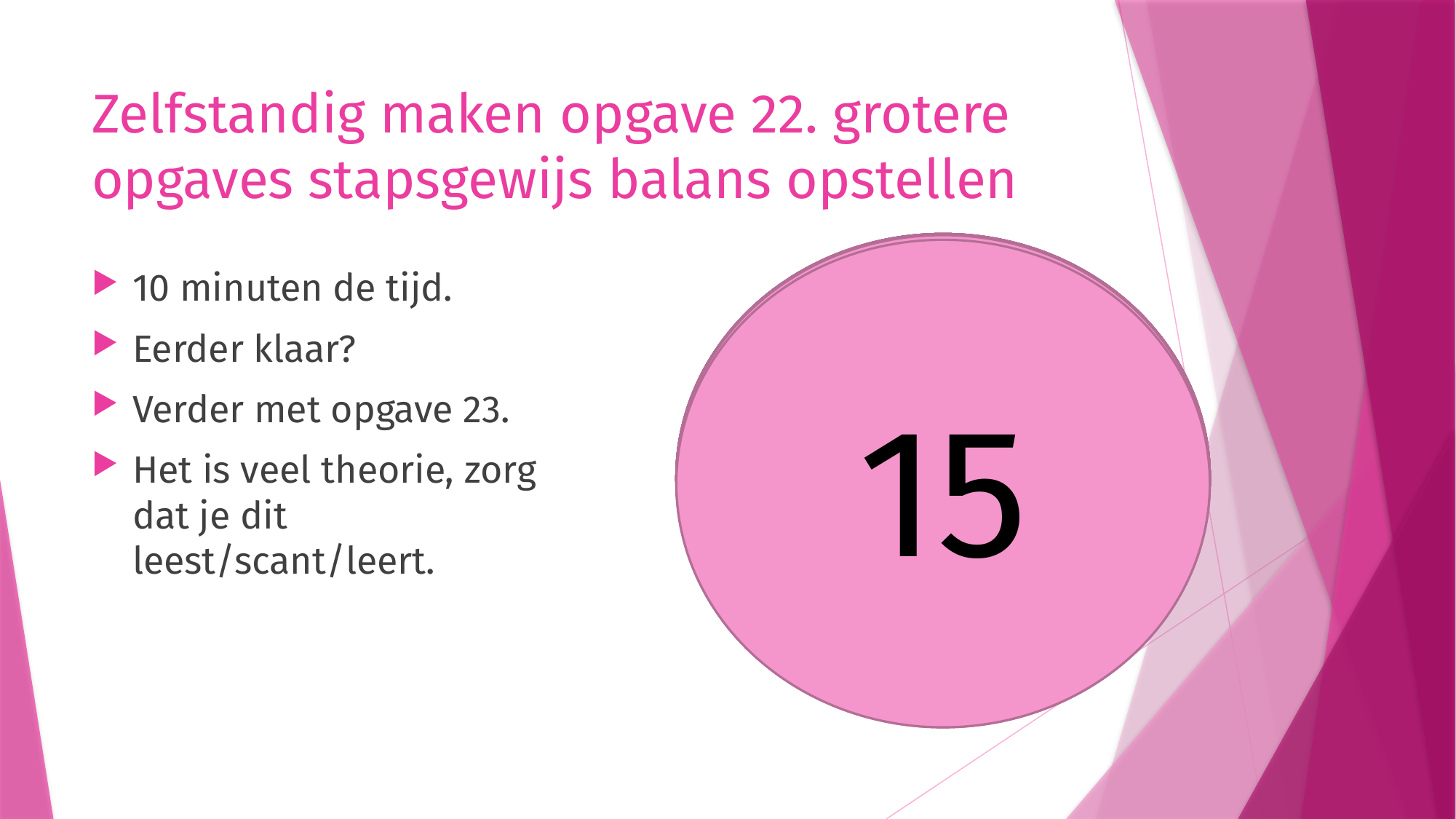

# Zelfstandig maken opgave 22. grotere opgaves stapsgewijs balans opstellen
10
9
8
5
6
7
4
3
1
2
14
13
11
15
12
10 minuten de tijd.
Eerder klaar?
Verder met opgave 23.
Het is veel theorie, zorg dat je dit leest/scant/leert.